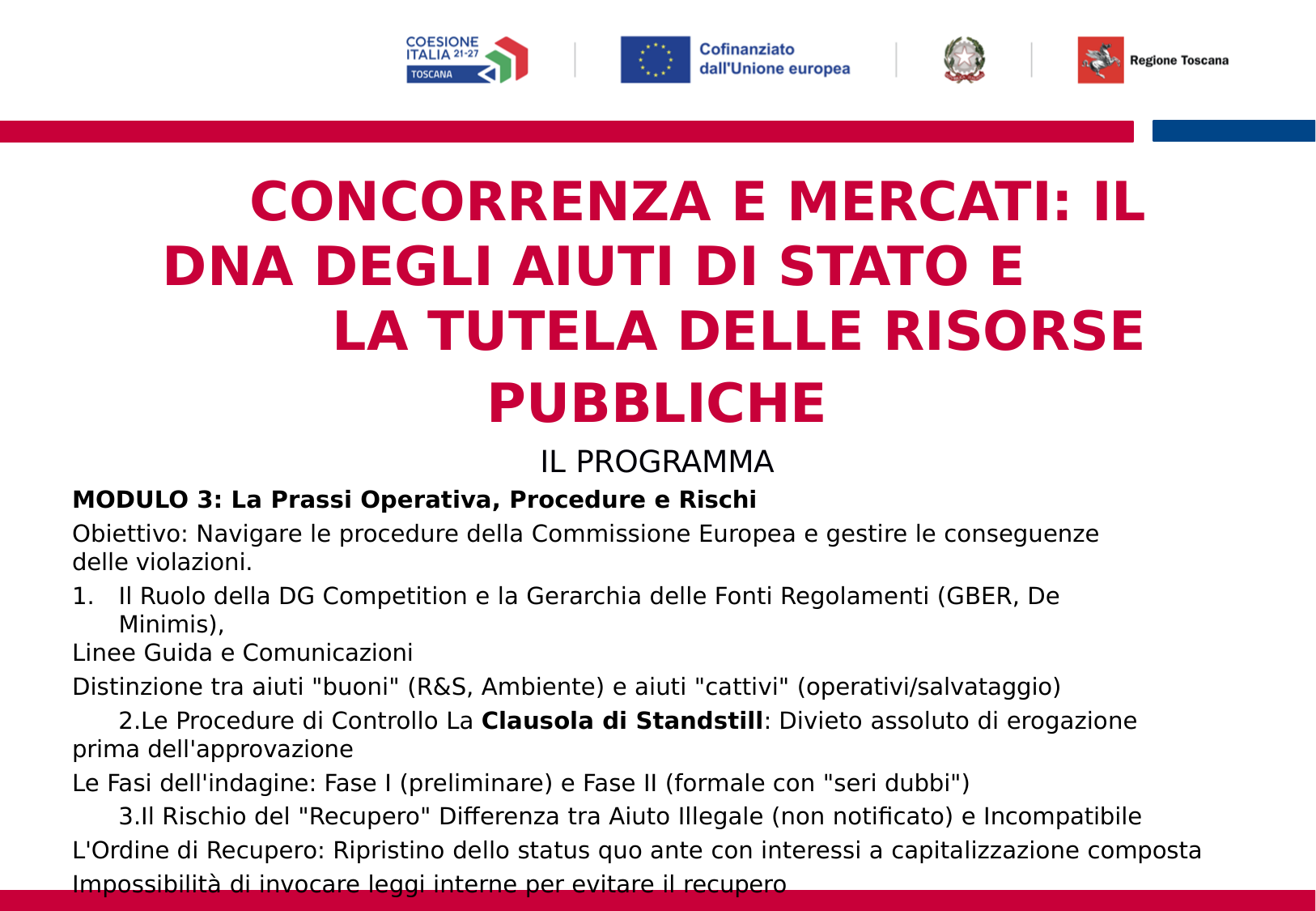

# CONCORRENZA E MERCATI: IL DNA DEGLI AIUTI DI STATO E
LA TUTELA DELLE RISORSE
PUBBLICHE
IL PROGRAMMA
MODULO 3: La Prassi Operativa, Procedure e Rischi
Obiettivo: Navigare le procedure della Commissione Europea e gestire le conseguenze delle violazioni.
Il Ruolo della DG Competition e la Gerarchia delle Fonti Regolamenti (GBER, De Minimis),
Linee Guida e Comunicazioni
Distinzione tra aiuti "buoni" (R&S, Ambiente) e aiuti "cattivi" (operativi/salvataggio)
Le Procedure di Controllo La Clausola di Standstill: Divieto assoluto di erogazione prima dell'approvazione
Le Fasi dell'indagine: Fase I (preliminare) e Fase II (formale con "seri dubbi")
Il Rischio del "Recupero" Differenza tra Aiuto Illegale (non notificato) e Incompatibile L'Ordine di Recupero: Ripristino dello status quo ante con interessi a capitalizzazione composta Impossibilità di invocare leggi interne per evitare il recupero